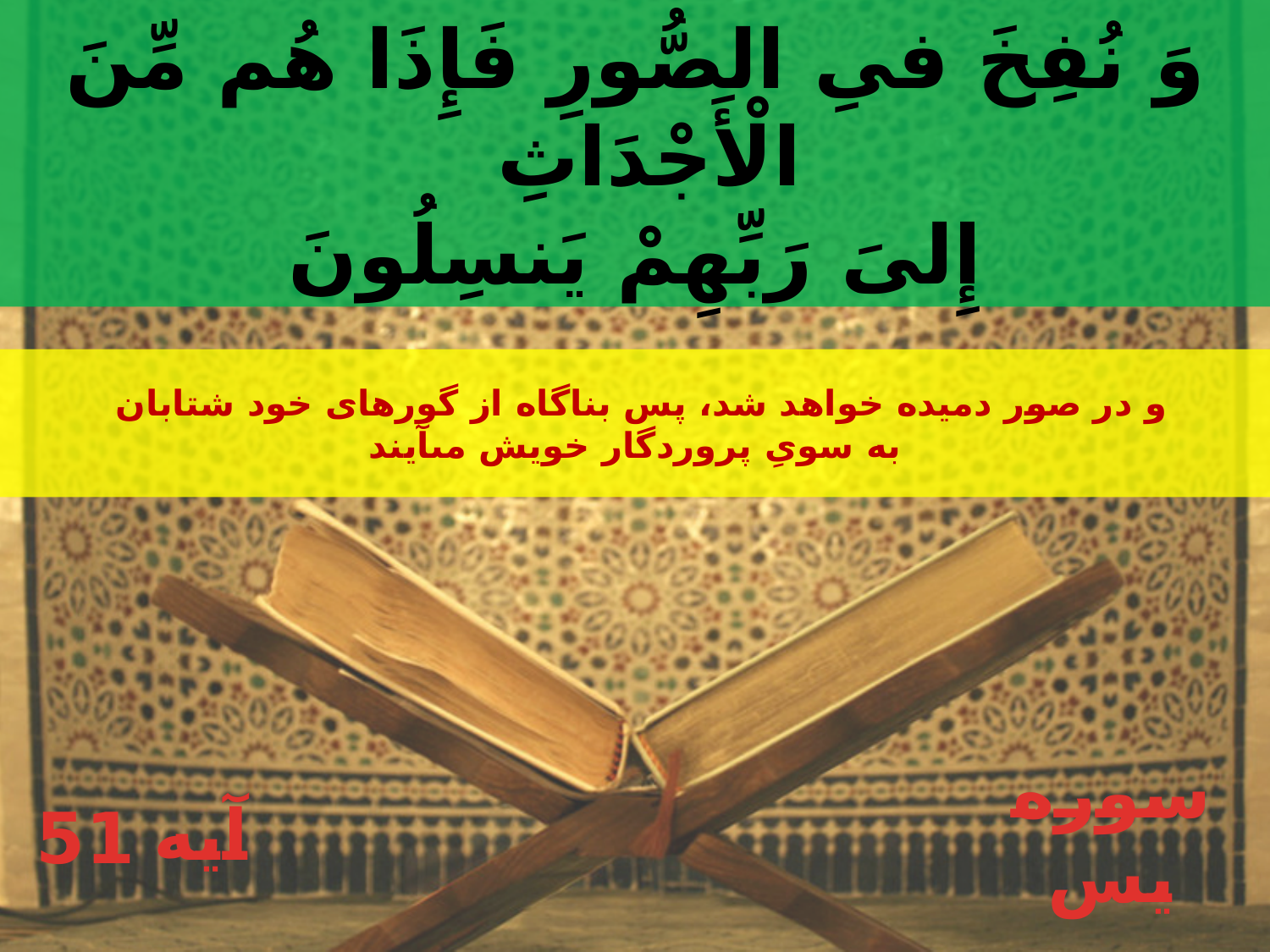

وَ نُفِخَ فىِ الصُّورِ فَإِذَا هُم مِّنَ الْأَجْدَاثِ
إِلىَ‏ رَبِّهِمْ يَنسِلُونَ
و در صور دميده خواهد شد، پس بناگاه از گورهاى خود شتابان
به سوىِ پروردگار خويش مى‏آيند
51